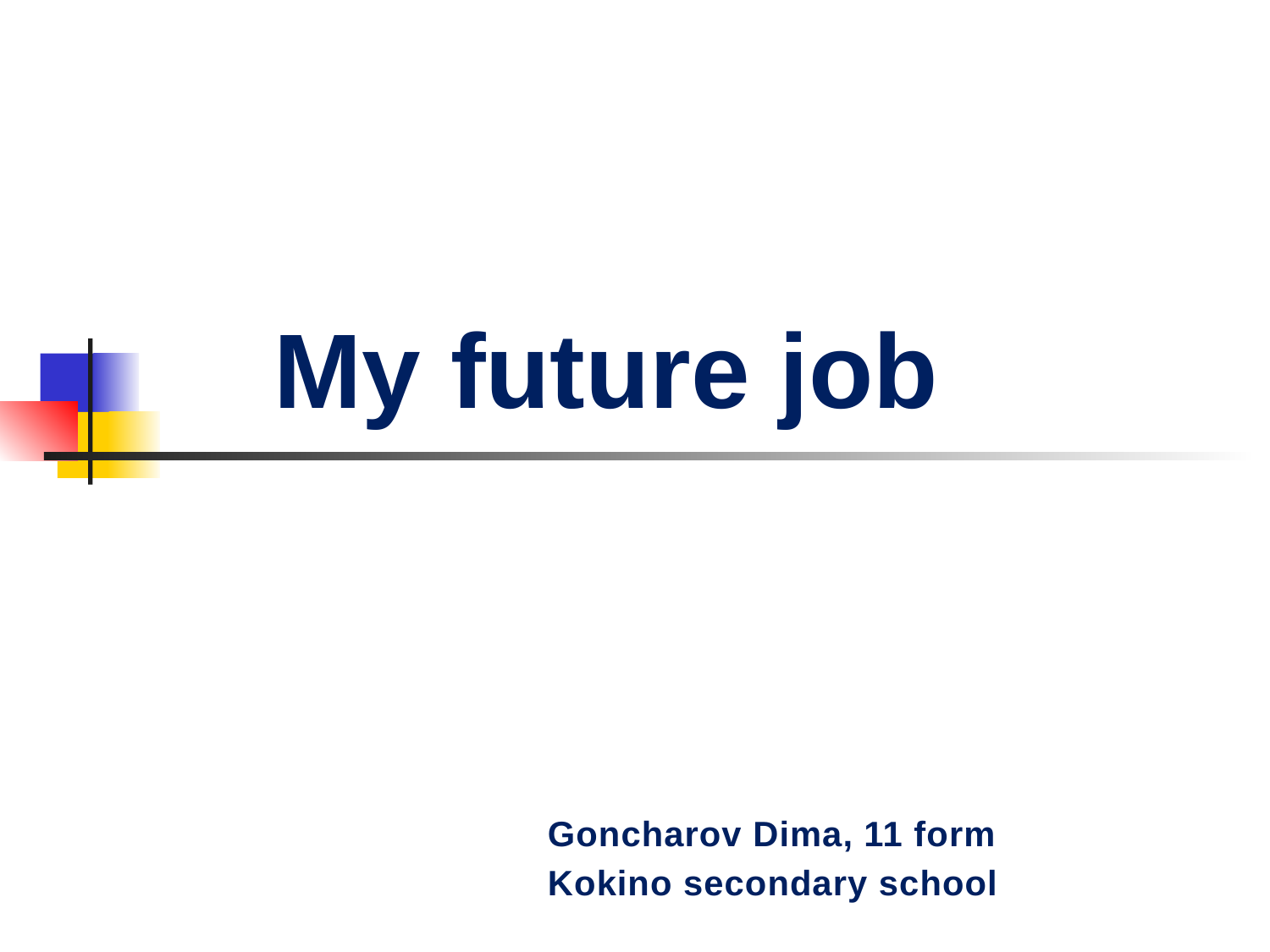

# My future job
Gonсharov Dima, 11 form
Kokino secondary school